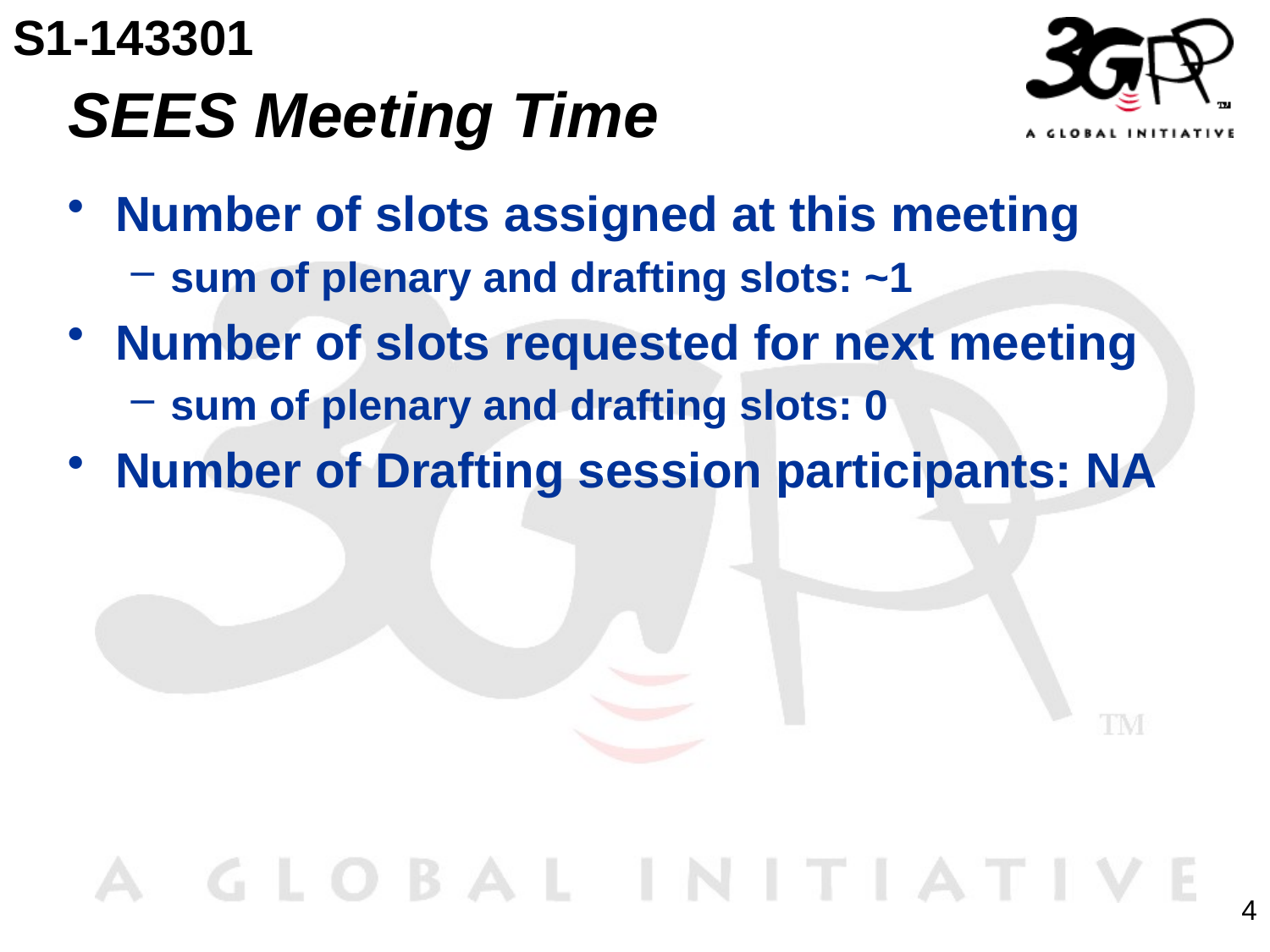

S1-143301
# SEES Meeting Time
Number of slots assigned at this meeting
sum of plenary and drafting slots: ~1
Number of slots requested for next meeting
sum of plenary and drafting slots: 0
Number of Drafting session participants: NA
4